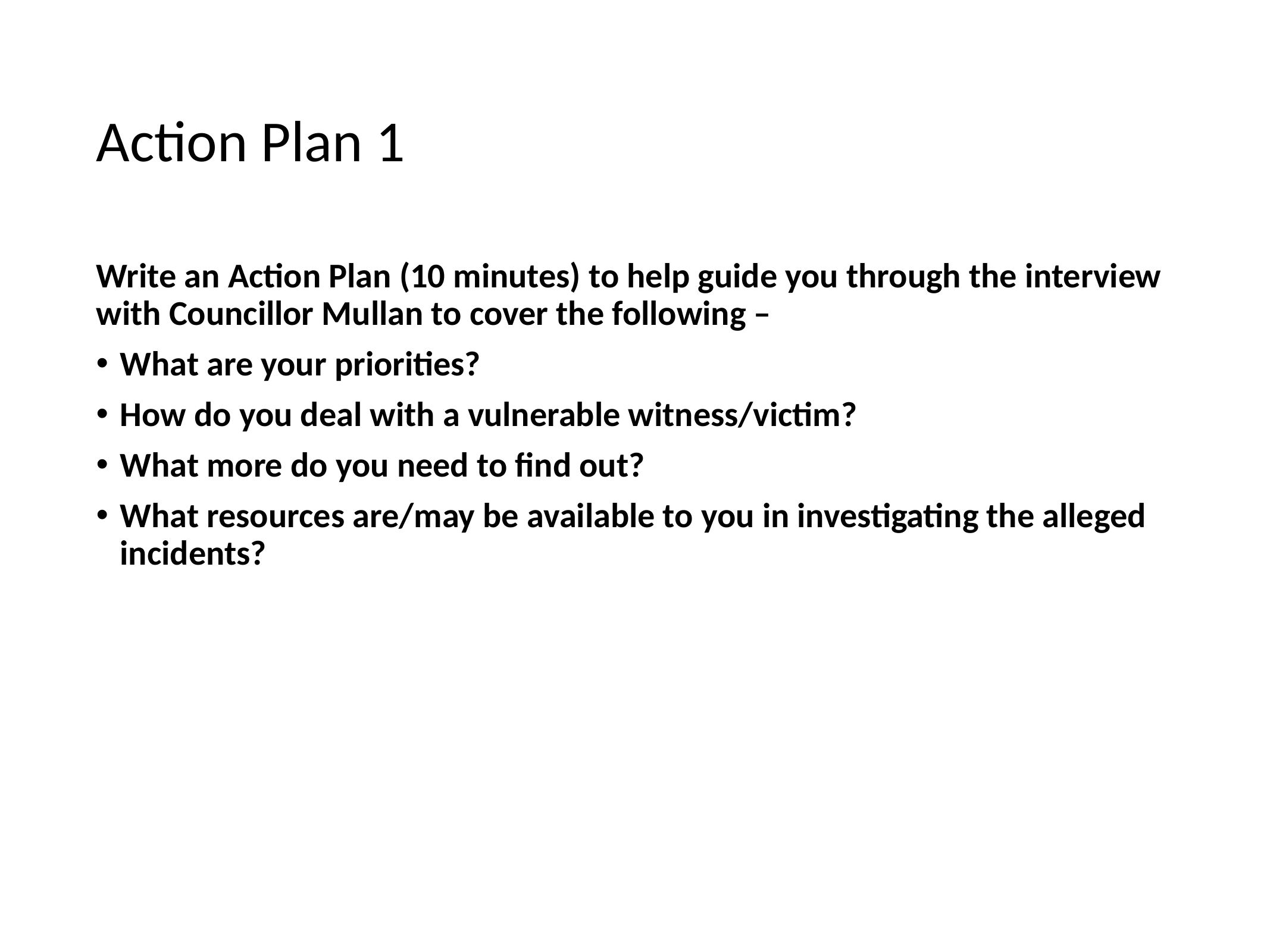

# Action Plan 1
Write an Action Plan (10 minutes) to help guide you through the interview with Councillor Mullan to cover the following –
What are your priorities?
How do you deal with a vulnerable witness/victim?
What more do you need to find out?
What resources are/may be available to you in investigating the alleged incidents?